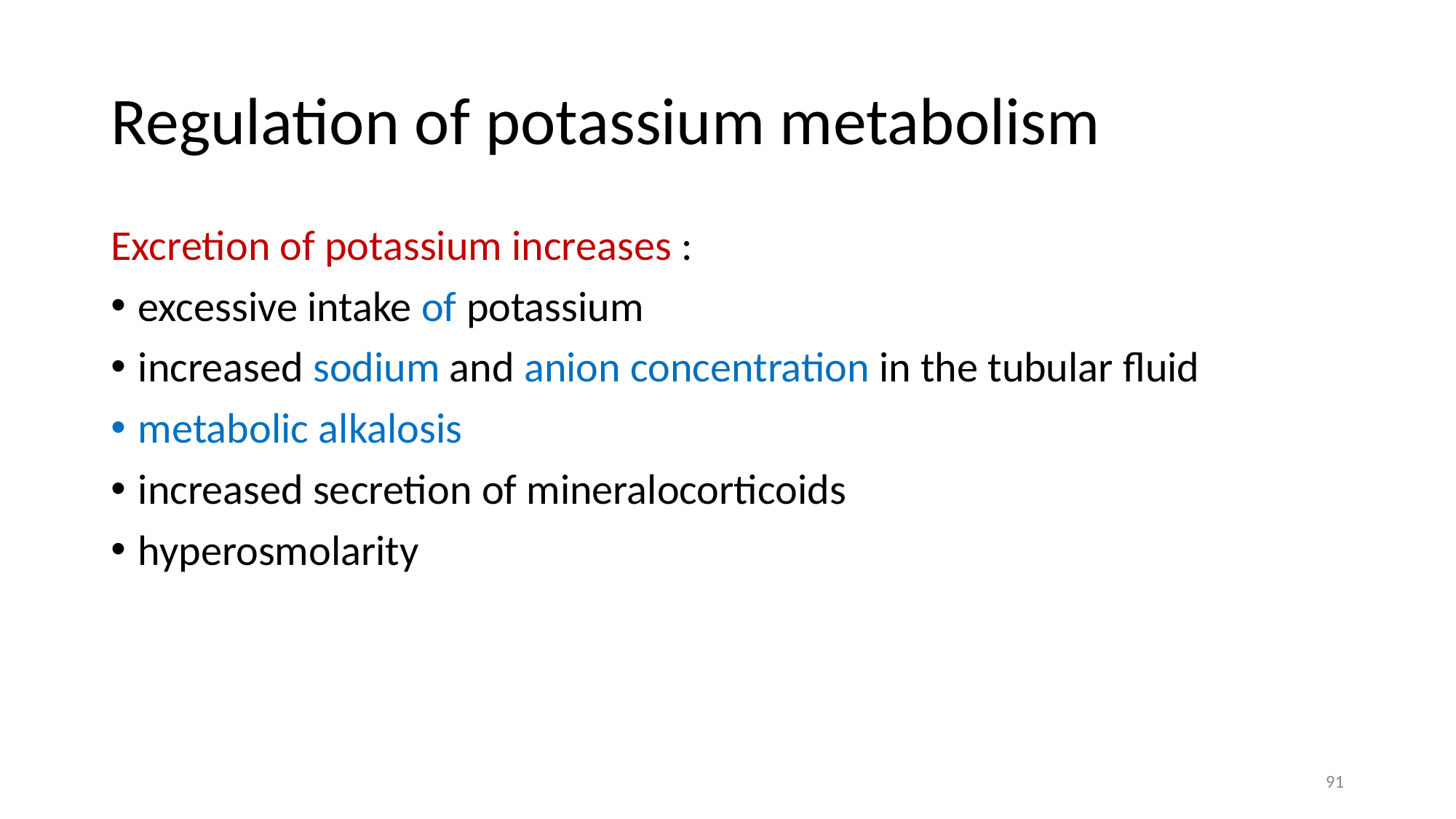

# Regulation of potassium metabolism
Excretion of potassium increases :
excessive intake of potassium
increased sodium and anion concentration in the tubular fluid
metabolic alkalosis
increased secretion of mineralocorticoids
hyperosmolarity
91